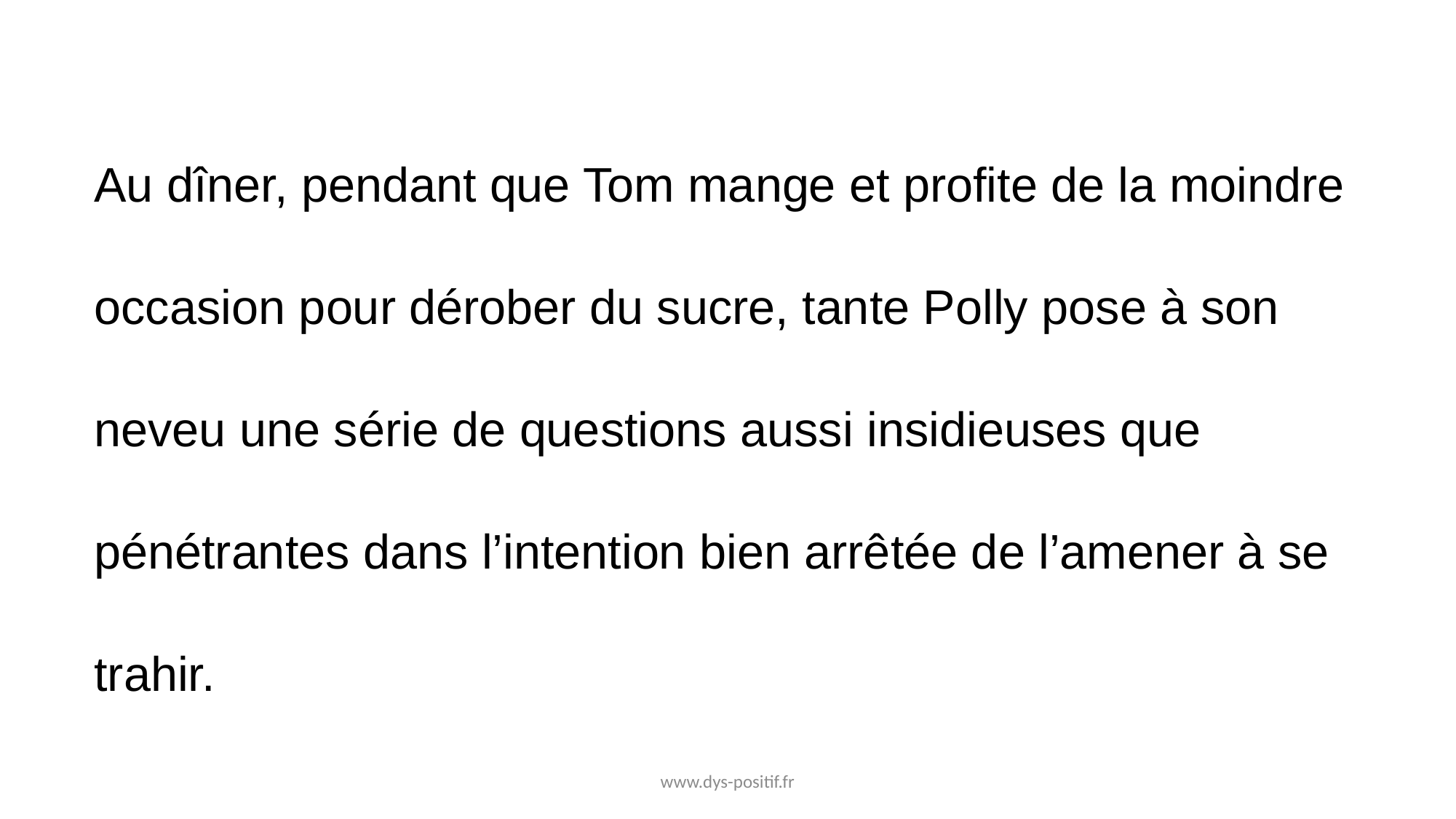

Au dîner, pendant que Tom mange et profite de la moindre occasion pour dérober du sucre, tante Polly pose à son neveu une série de questions aussi insidieuses que pénétrantes dans l’intention bien arrêtée de l’amener à se trahir.
www.dys-positif.fr